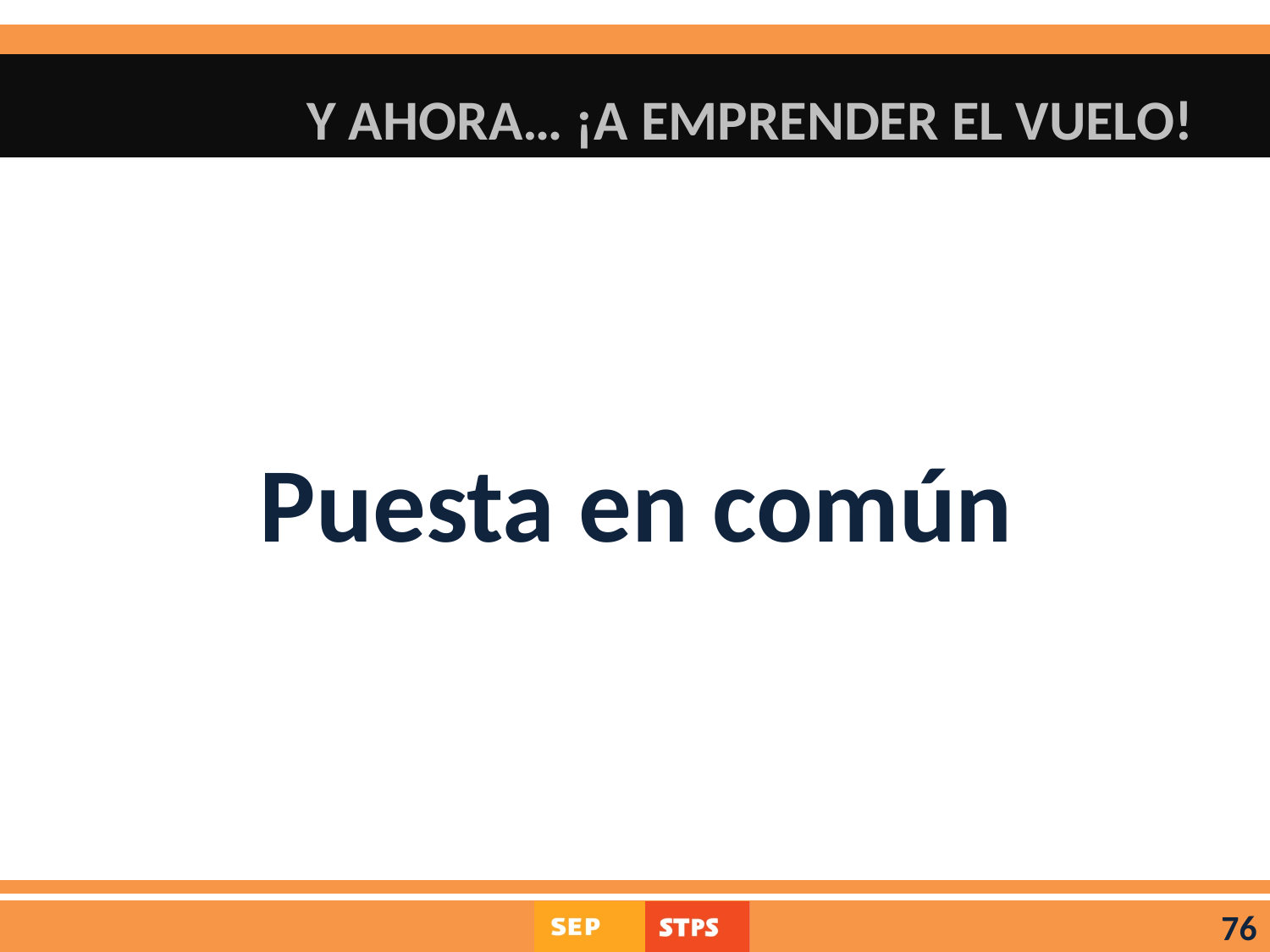

# Y AHORA… ¡A EMPRENDER EL VUELO!
Puesta en común

76